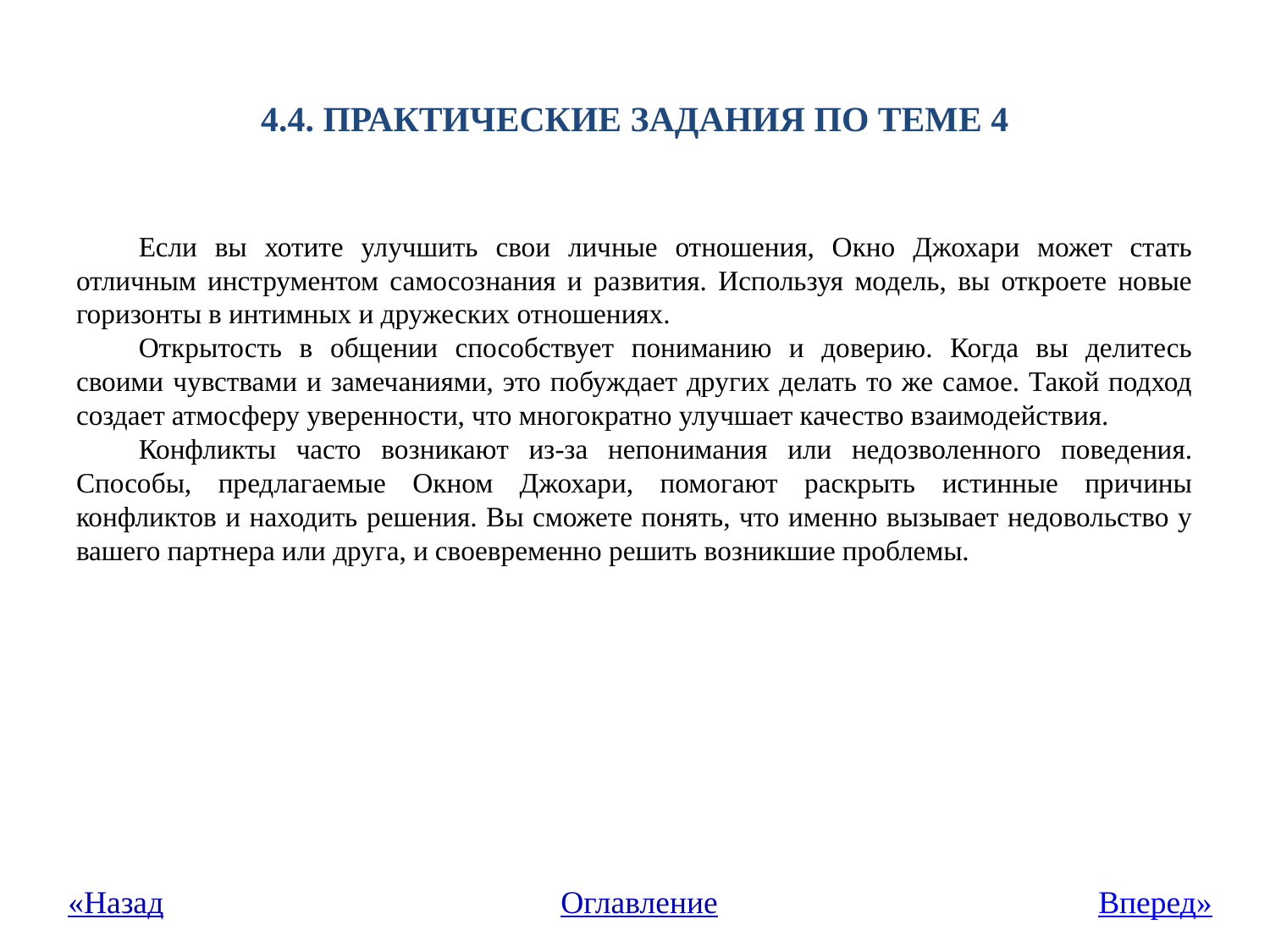

# 4.4. Практические задания по теме 4
Если вы хотите улучшить свои личные отношения, Окно Джохари может стать отличным инструментом самосознания и развития. Используя модель, вы откроете новые горизонты в интимных и дружеских отношениях.
Открытость в общении способствует пониманию и доверию. Когда вы делитесь своими чувствами и замечаниями, это побуждает других делать то же самое. Такой подход создает атмосферу уверенности, что многократно улучшает качество взаимодействия.
Конфликты часто возникают из-за непонимания или недозволенного поведения. Способы, предлагаемые Окном Джохари, помогают раскрыть истинные причины конфликтов и находить решения. Вы сможете понять, что именно вызывает недовольство у вашего партнера или друга, и своевременно решить возникшие проблемы.

«Назад
Оглавление
Вперед»